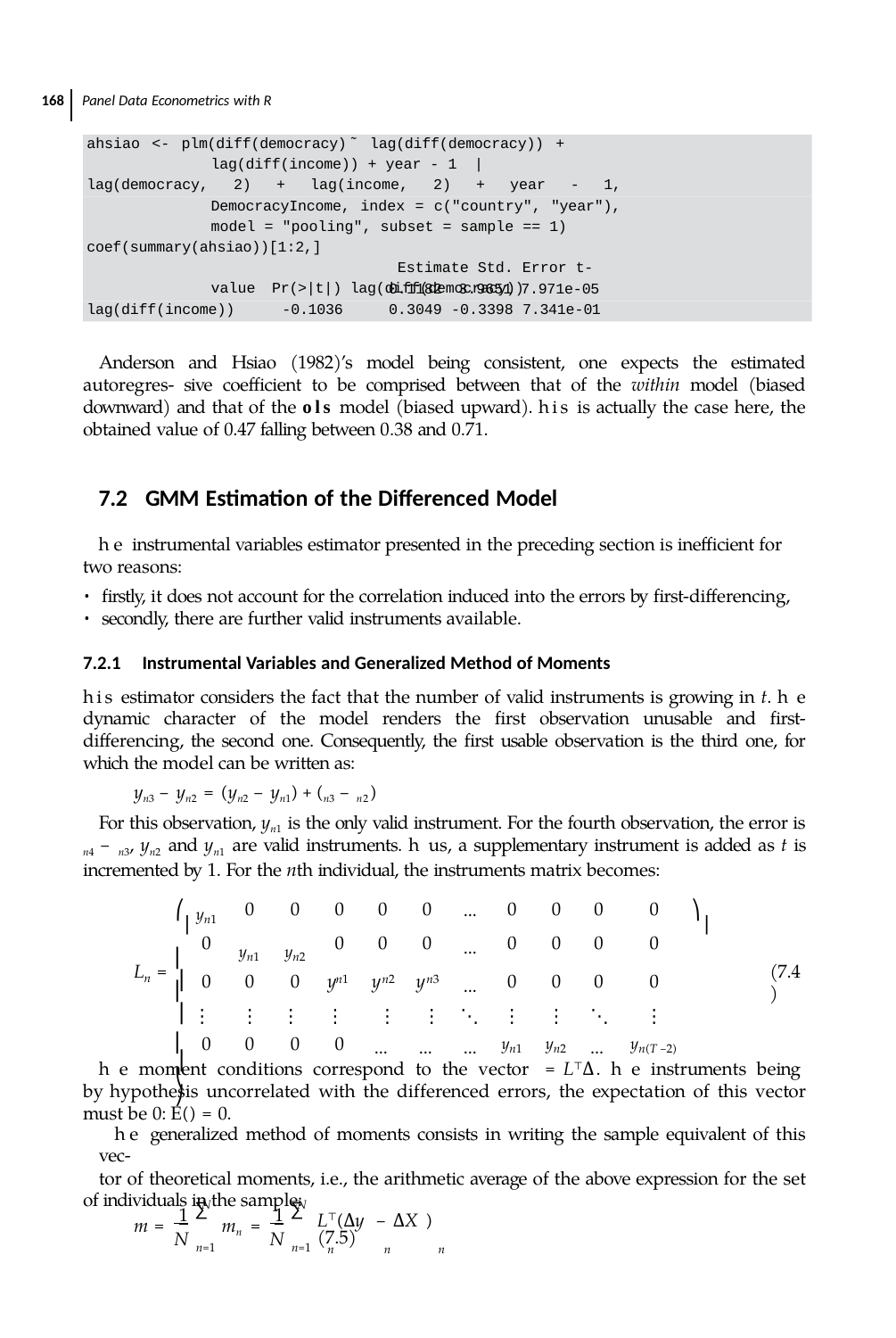

168  Panel Data Econometrics with R

ahsiao <- plm(diff(democracy) ̃ lag(diff(democracy)) + lag(diff(income)) + year - 1 |
lag(democracy, 2) + lag(income, 2) + year - 1, DemocracyIncome, index = c("country", "year"), model = "pooling", subset = sample == 1)
coef(summary(ahsiao))[1:2,]
Estimate Std. Error t-value Pr(>|t|) lag(diff(democracy))	0.4687

0.1182 3.9651 7.971e-05
0.3049 -0.3398 7.341e-01
lag(diff(income))	-0.1036

Anderson and Hsiao (1982)’s model being consistent, one expects the estimated autoregres- sive coeﬃcient to be comprised between that of the within model (biased downward) and that of the ols model (biased upward). his is actually the case here, the obtained value of 0.47 falling between 0.38 and 0.71.

7.2	GMM Estimation of the Differenced Model

he instrumental variables estimator presented in the preceding section is ineﬃcient for two reasons:
ﬁrstly, it does not account for the correlation induced into the errors by ﬁrst-differencing,
secondly, there are further valid instruments available.

7.2.1  Instrumental Variables and Generalized Method of Moments
his estimator considers the fact that the number of valid instruments is growing in t. he dynamic character of the model renders the ﬁrst observation unusable and ﬁrst-differencing, the second one. Consequently, the ﬁrst usable observation is the third one, for which the model can be written as:
yn3 – yn2 = (yn2 – yn1) + (n3 – n2)
For this observation, yn1 is the only valid instrument. For the fourth observation, the error is
n4 – n3, yn2 and yn1 are valid instruments. hus, a supplementary instrument is added as t is incremented by 1. For the nth individual, the instruments matrix becomes:
⎛⎜	⎞⎟
| yn1 | 0 | 0 | 0 | 0 | 0 | … | 0 | 0 | 0 | 0 |
| --- | --- | --- | --- | --- | --- | --- | --- | --- | --- | --- |
| 0 | yn1 | yn2 | 0 | 0 | 0 | … | 0 | 0 | 0 | 0 |
| 0 | 0 | 0 | y | y | y | … | 0 | 0 | 0 | 0 |
| ⋮ | ⋮ | ⋮ | ⋮ | ⋮ | ⋮ | ⋱ | ⋮ | ⋮ | ⋱ | ⋮ |
| 0 | 0 | 0 | 0 | … | … | … | yn1 | yn2 | … | yn(T –2) |
⎜	⎟
L =
(7.4)
⎜	⎟
⎜	⎟
⎝	⎠
n
n1	n2	n3
he  moment  conditions  correspond  to  the  vector   = L⊤Δ.  he  instruments  being  by hypothesis uncorrelated with the differenced errors, the expectation of this vector must be 0: E() = 0.
he generalized method of moments consists in writing the sample equivalent of this vec-
tor of theoretical moments, i.e., the arithmetic average of the above expression for the set of individuals in the sample:
N
N
∑
∑
 1
N
 1
N
m =
mn =
L⊤(Δy – ΔX )	(7.5)
n	n	n
n=1
n=1